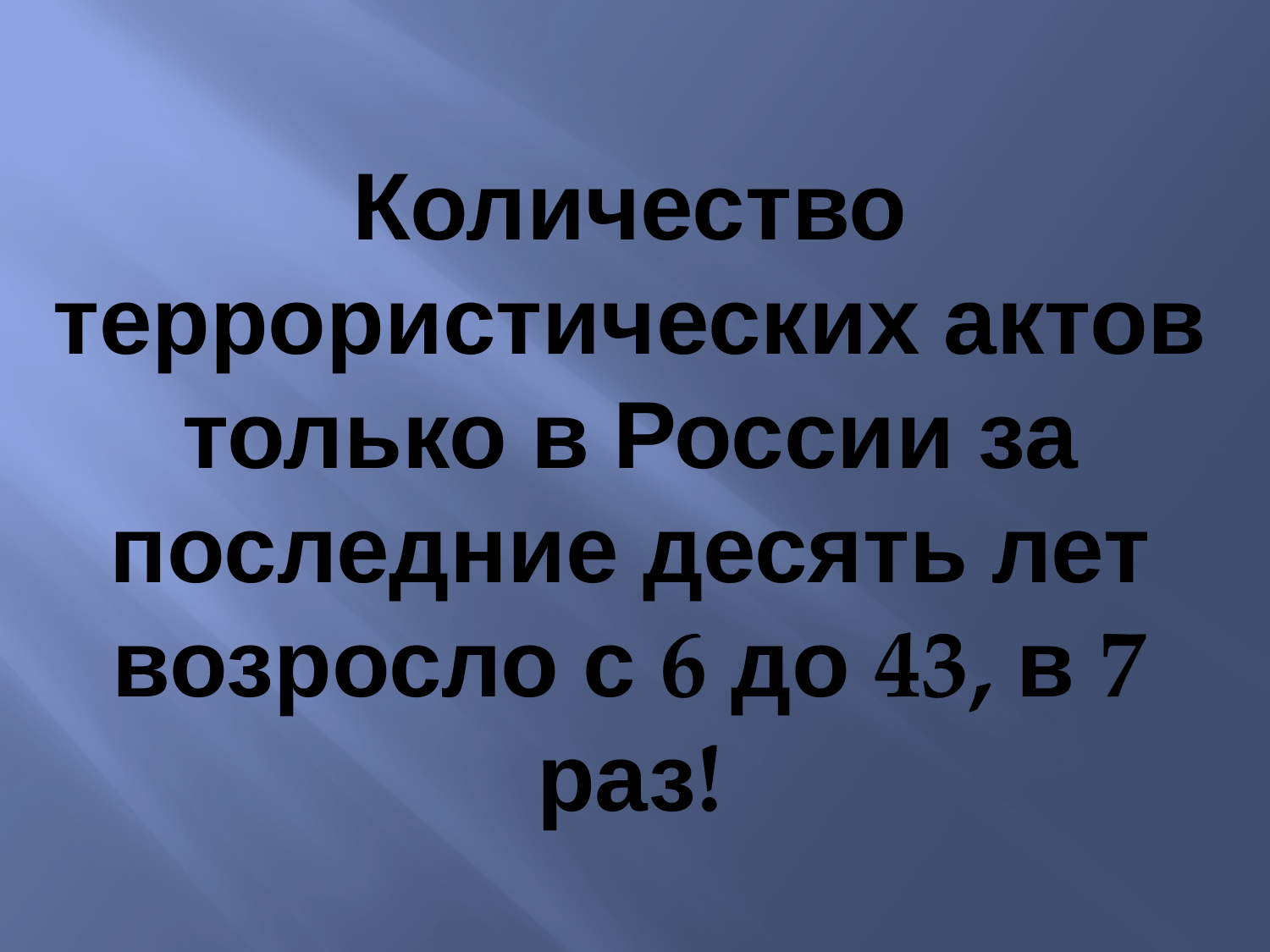

Количество террористических актов только в России за последние десять лет возросло с 6 до 43, в 7 раз!